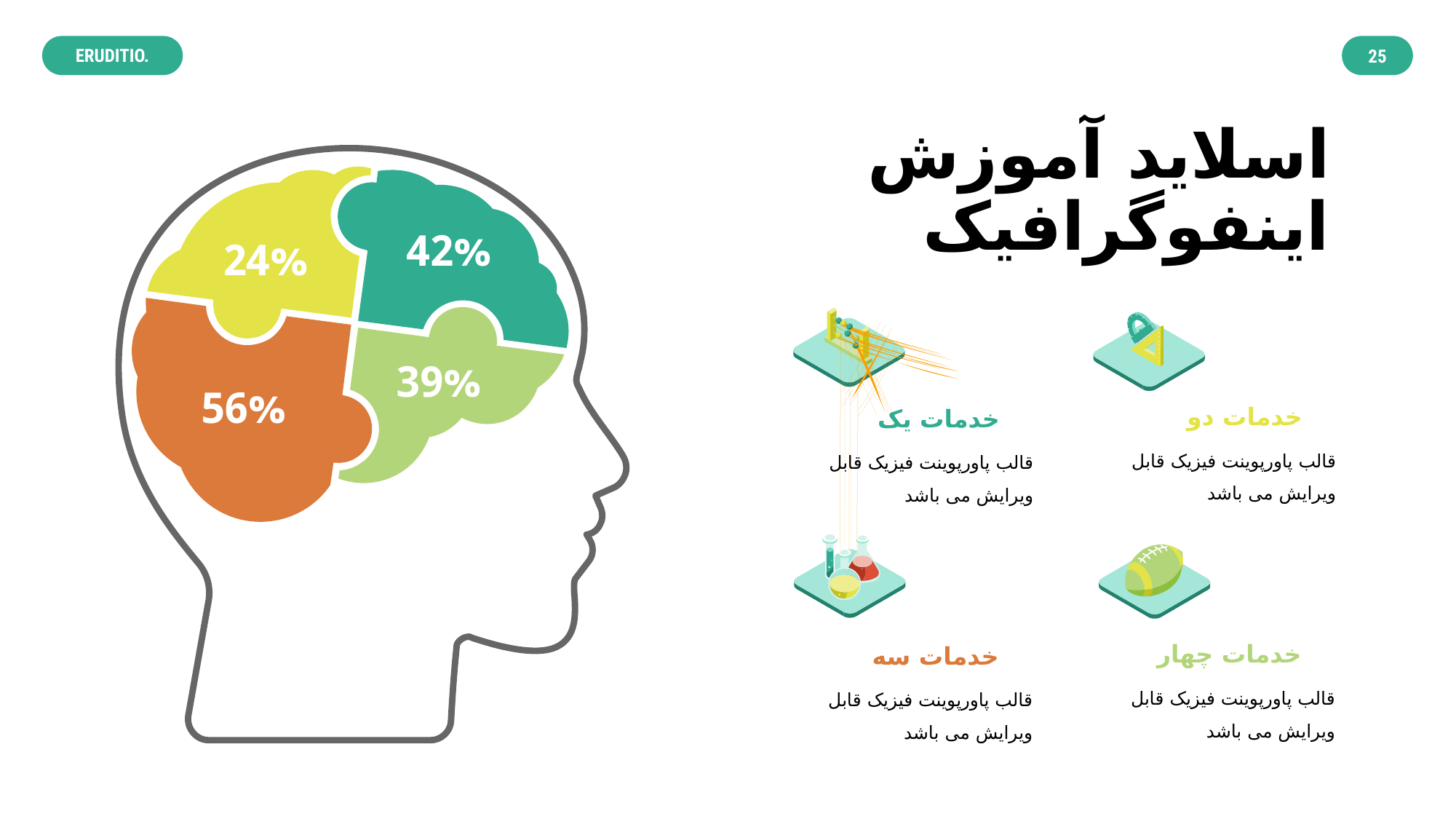

# اسلاید آموزش اینفوگرافیک

42%
24%

39%
56%
خدمات دو
خدمات یک
قالب پاورپوینت فیزیک قابل ویرایش می باشد
قالب پاورپوینت فیزیک قابل ویرایش می باشد

خدمات چهار
خدمات سه
قالب پاورپوینت فیزیک قابل ویرایش می باشد
قالب پاورپوینت فیزیک قابل ویرایش می باشد